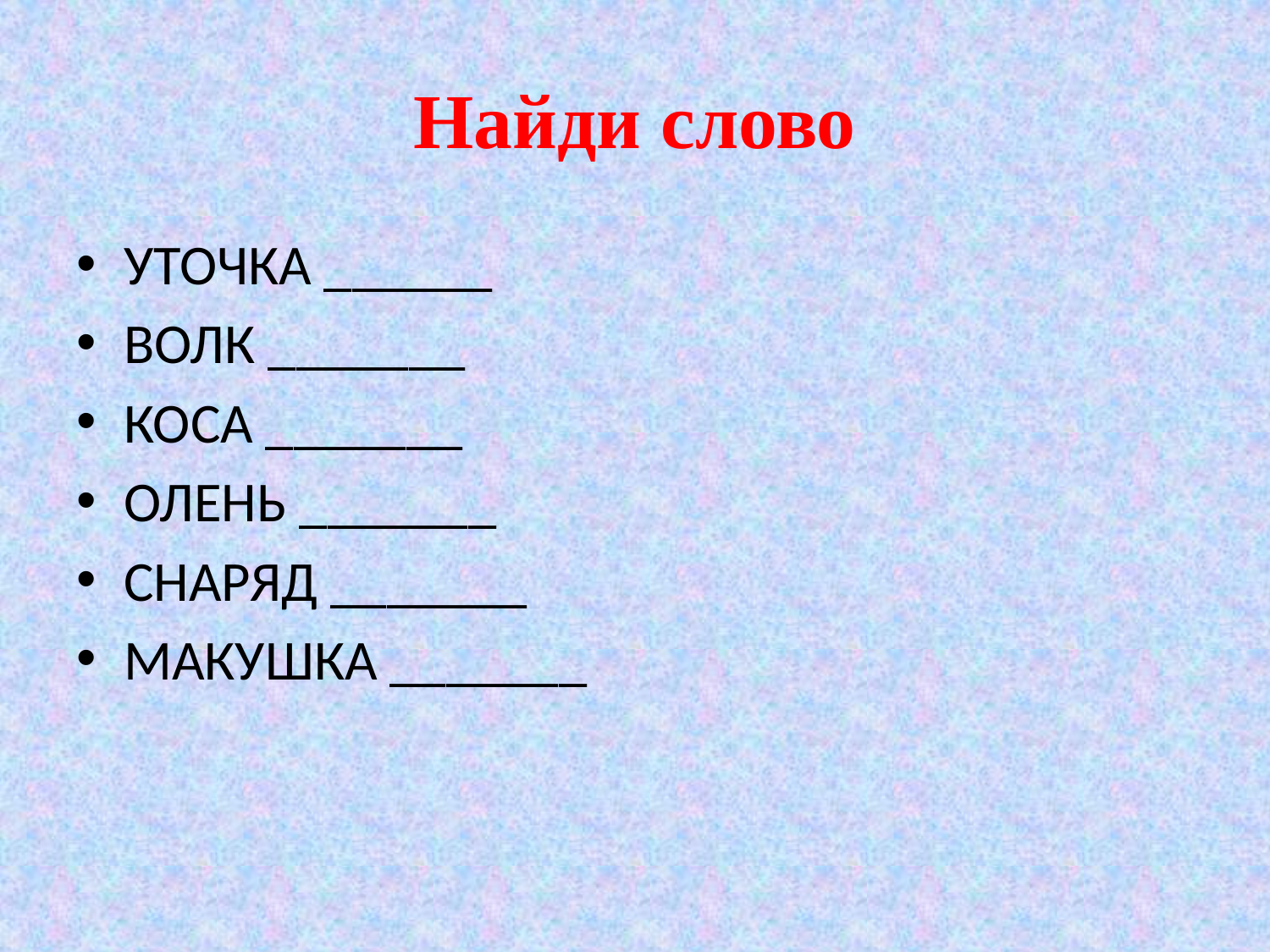

# Найди слово
УТОЧКА ______
ВОЛК _______
КОСА _______
ОЛЕНЬ _______
СНАРЯД _______
МАКУШКА _______